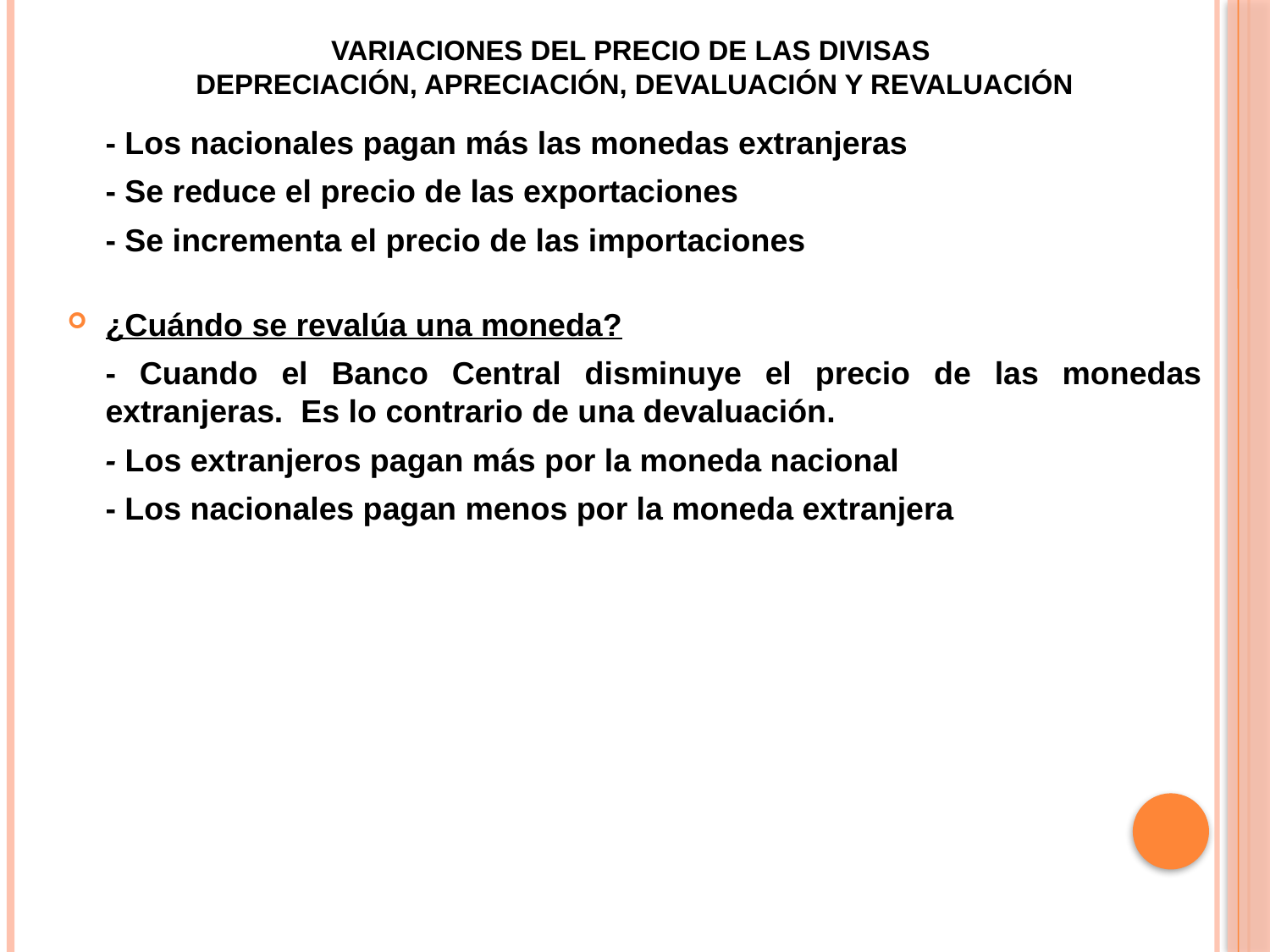

# Variaciones del precio de las divisas depreciación, apreciación, devaluación y revaluación
	- Los nacionales pagan más las monedas extranjeras
	- Se reduce el precio de las exportaciones
	- Se incrementa el precio de las importaciones

¿Cuándo se revalúa una moneda?
	- Cuando el Banco Central disminuye el precio de las monedas extranjeras.  Es lo contrario de una devaluación.
	- Los extranjeros pagan más por la moneda nacional
	- Los nacionales pagan menos por la moneda extranjera